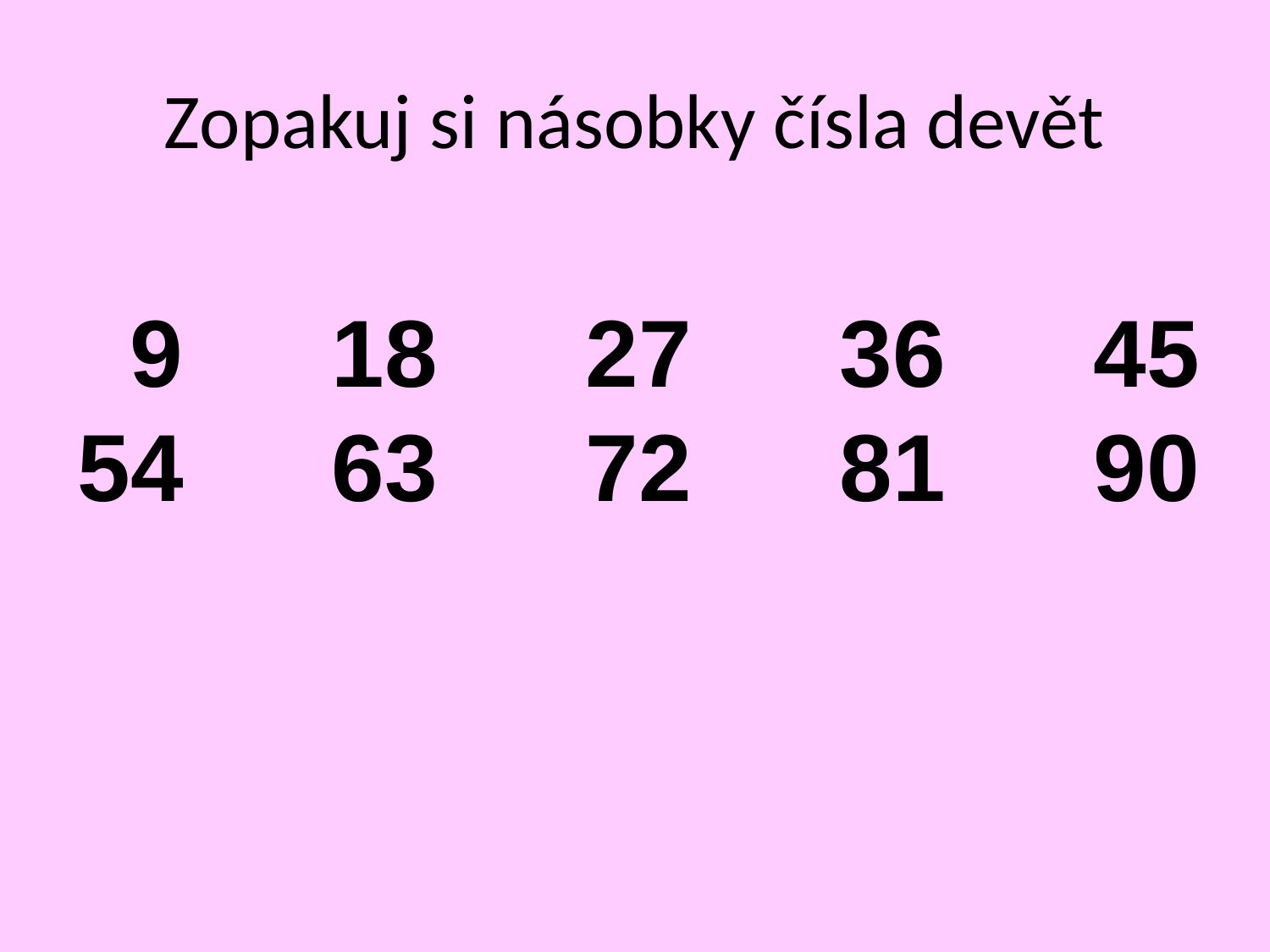

# Zopakuj si násobky čísla devět
  9		18		27		36		45
54		63		72		81		90